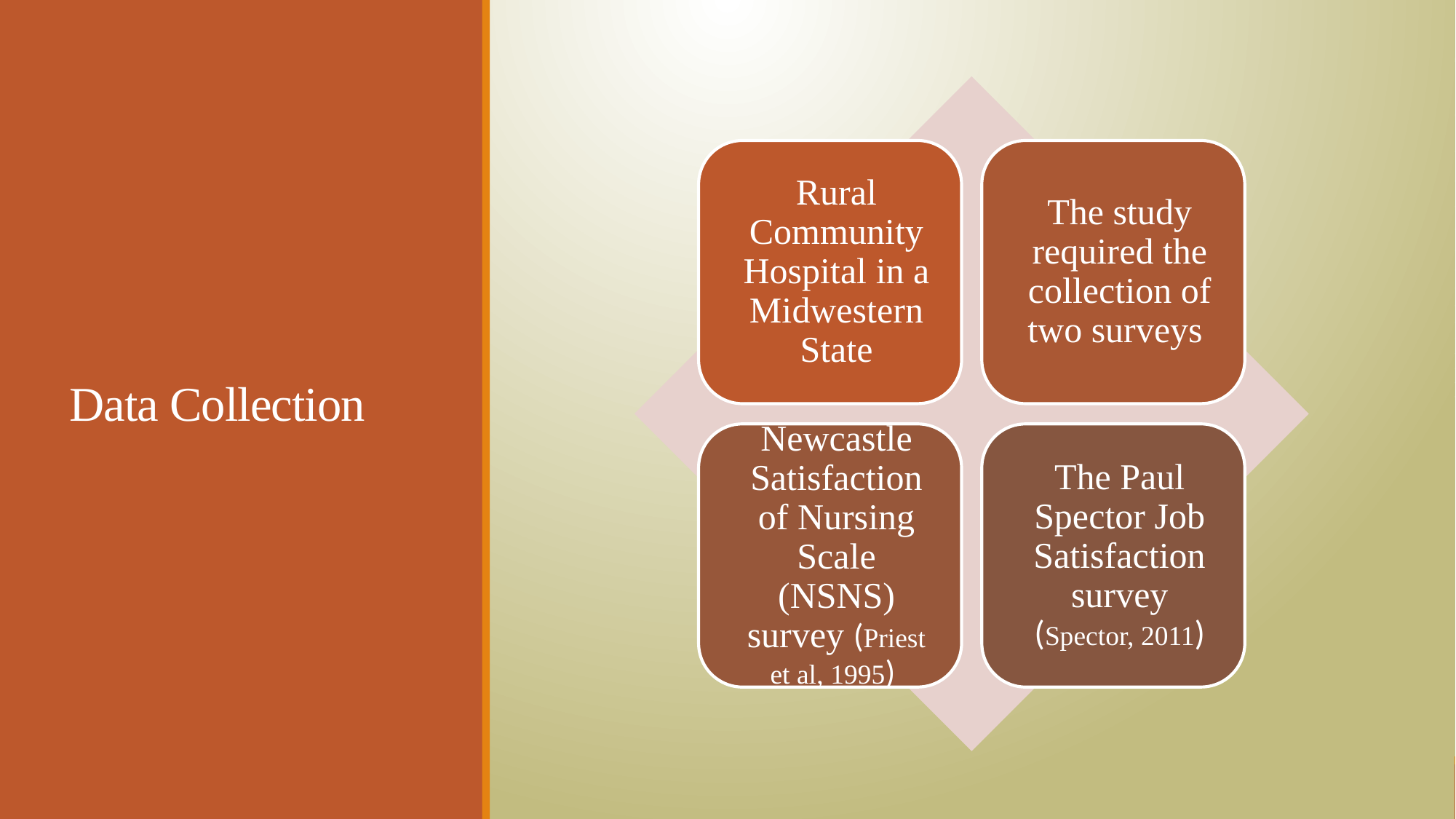

# Data Collection
Rural Community Hospital in a Midwestern State
The study required the collection of two surveys
Newcastle Satisfaction of Nursing Scale (NSNS) survey (Priest et al, 1995)
The Paul Spector Job Satisfaction survey (Spector, 2011)